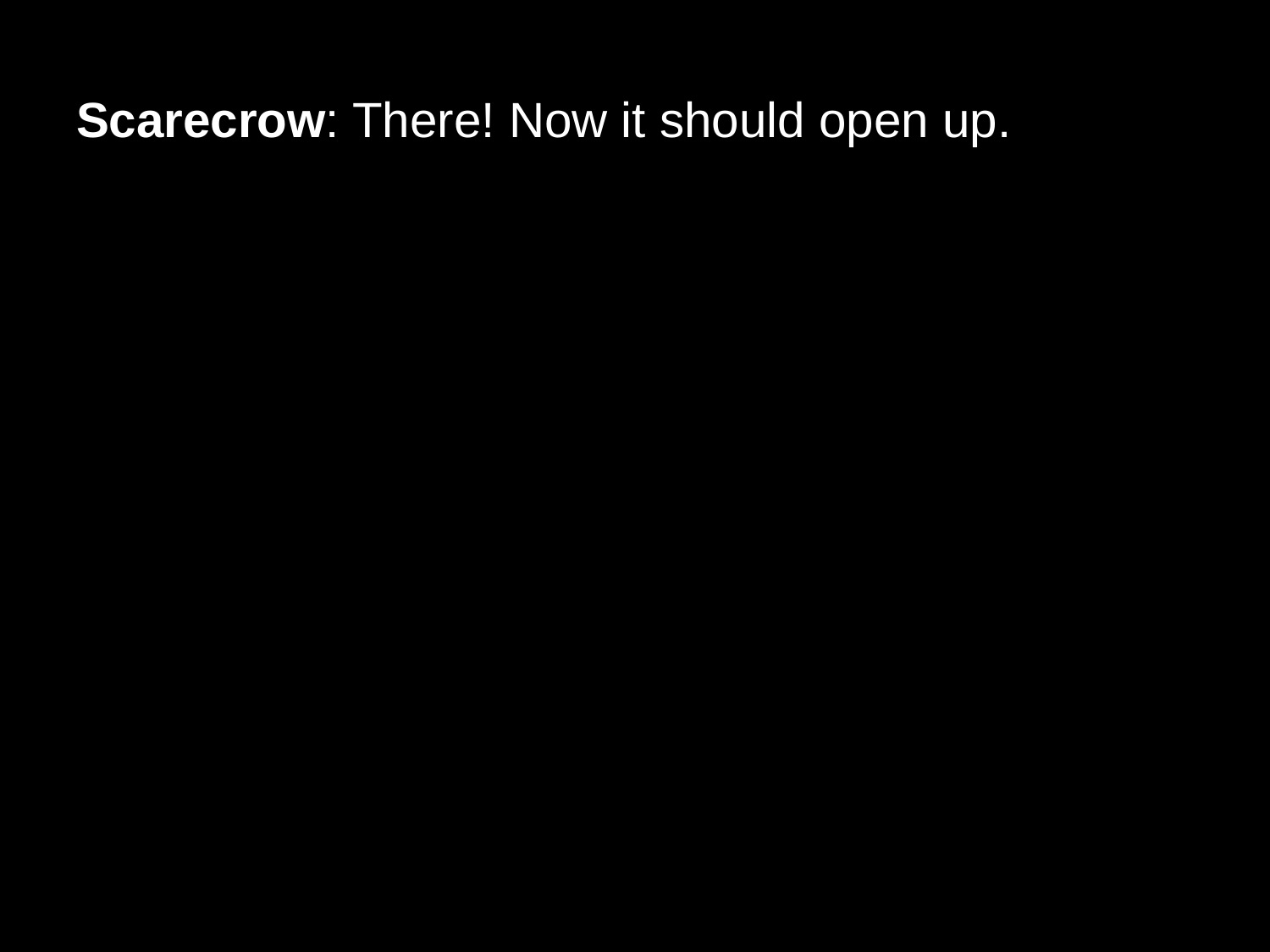

# Scarecrow: There! Now it should open up.